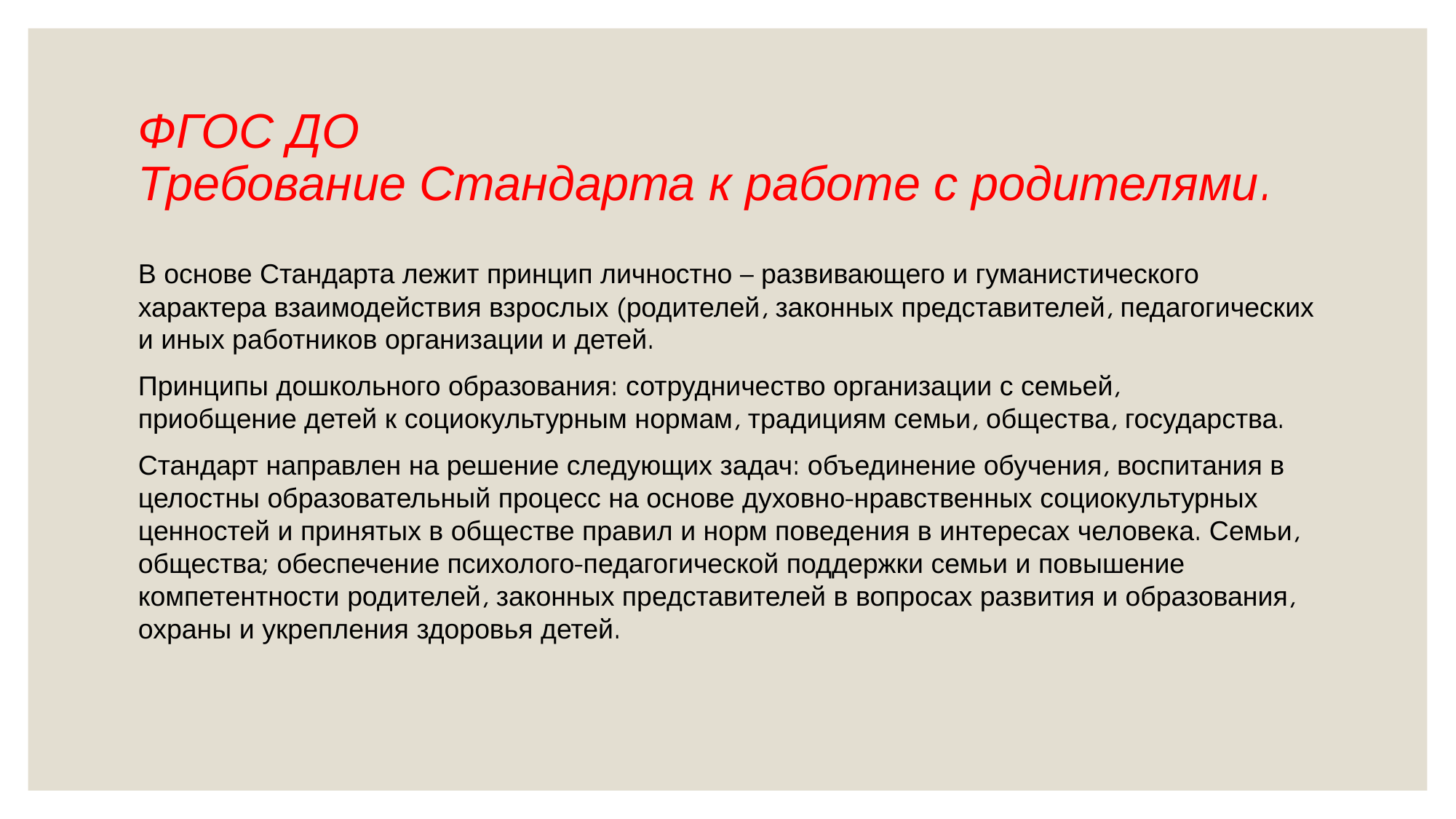

# ФГОС ДО Требование Стандарта к работе с родителями.
В основе Стандарта лежит принцип личностно – развивающего и гуманистического характера взаимодействия взрослых (родителей, законных представителей, педагогических и иных работников организации и детей.
Принципы дошкольного образования: сотрудничество организации с семьей,           приобщение детей к социокультурным нормам, традициям семьи, общества, государства.
Стандарт направлен на решение следующих задач: объединение обучения, воспитания в целостны образовательный процесс на основе духовно-нравственных социокультурных ценностей и принятых в обществе правил и норм поведения в интересах человека. Семьи, общества; обеспечение психолого-педагогической поддержки семьи и повышение компетентности родителей, законных представителей в вопросах развития и образования, охраны и укрепления здоровья детей.